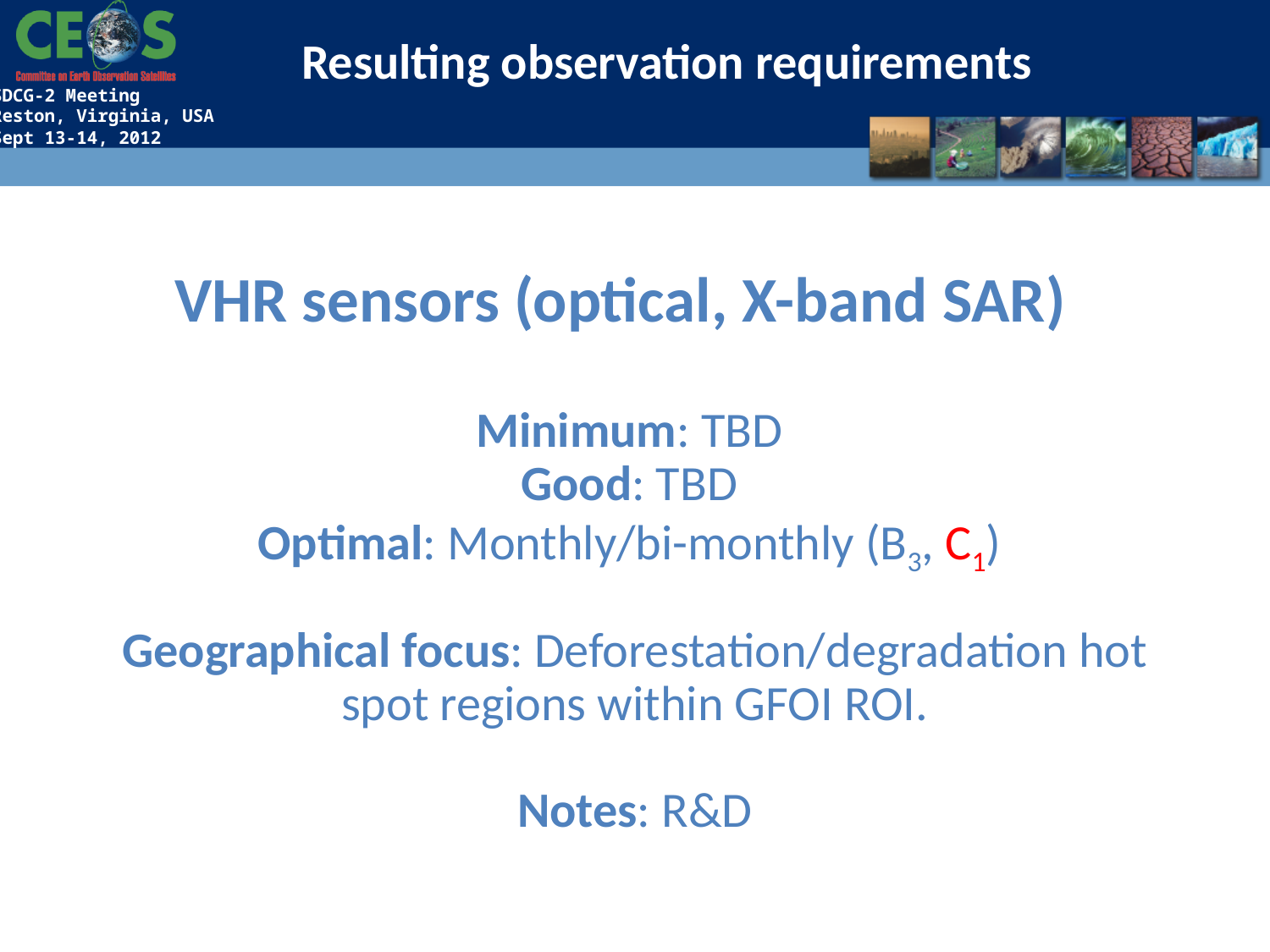

Resulting observation requirements
VHR sensors (optical, X-band SAR)
Minimum: TBD
Good: TBD
Optimal: Monthly/bi-monthly (B3, C1)
Geographical focus: Deforestation/degradation hot spot regions within GFOI ROI.
Notes: R&D